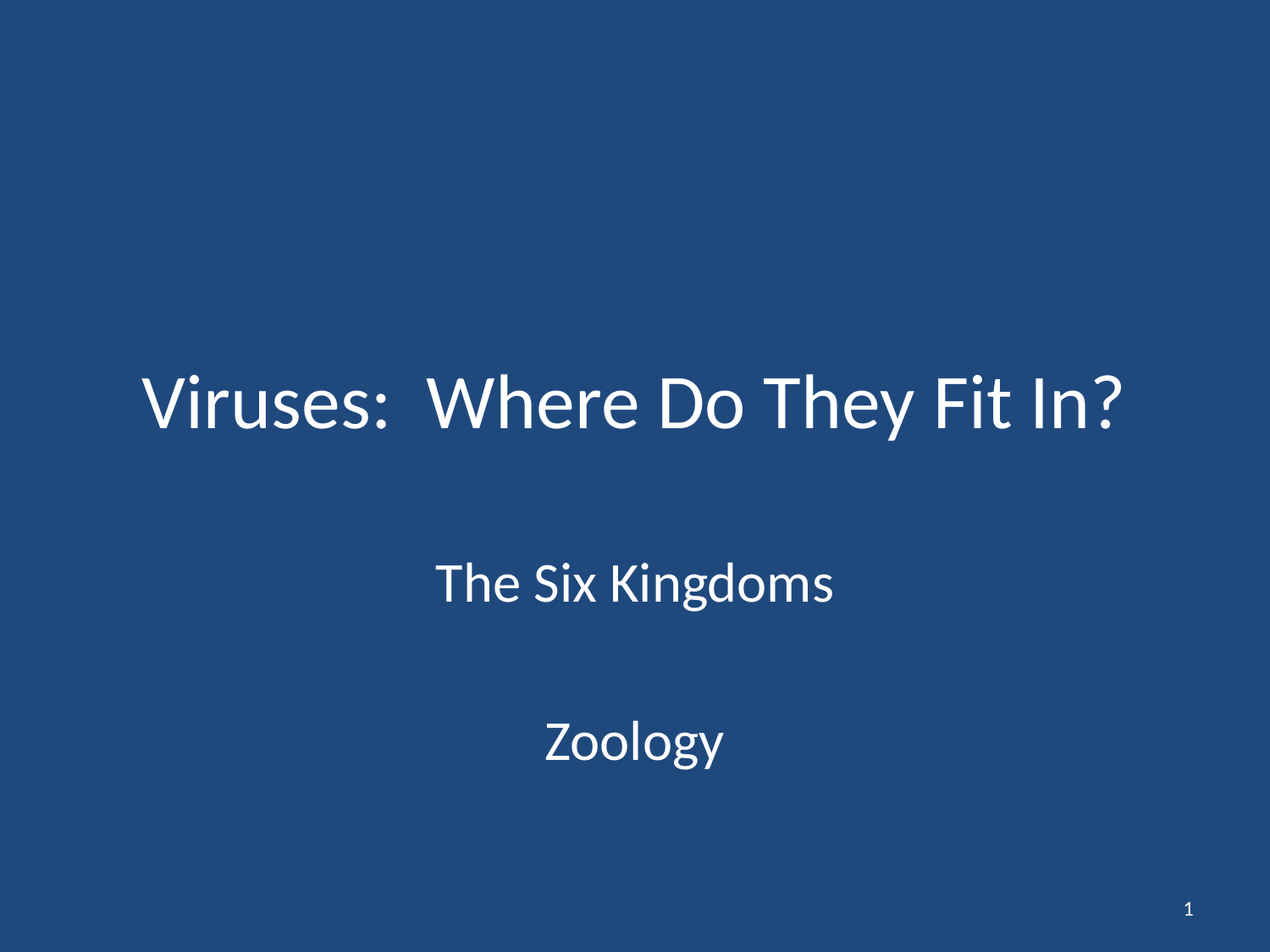

# Viruses:  Where Do They Fit In?
The Six Kingdoms

Zoology
1